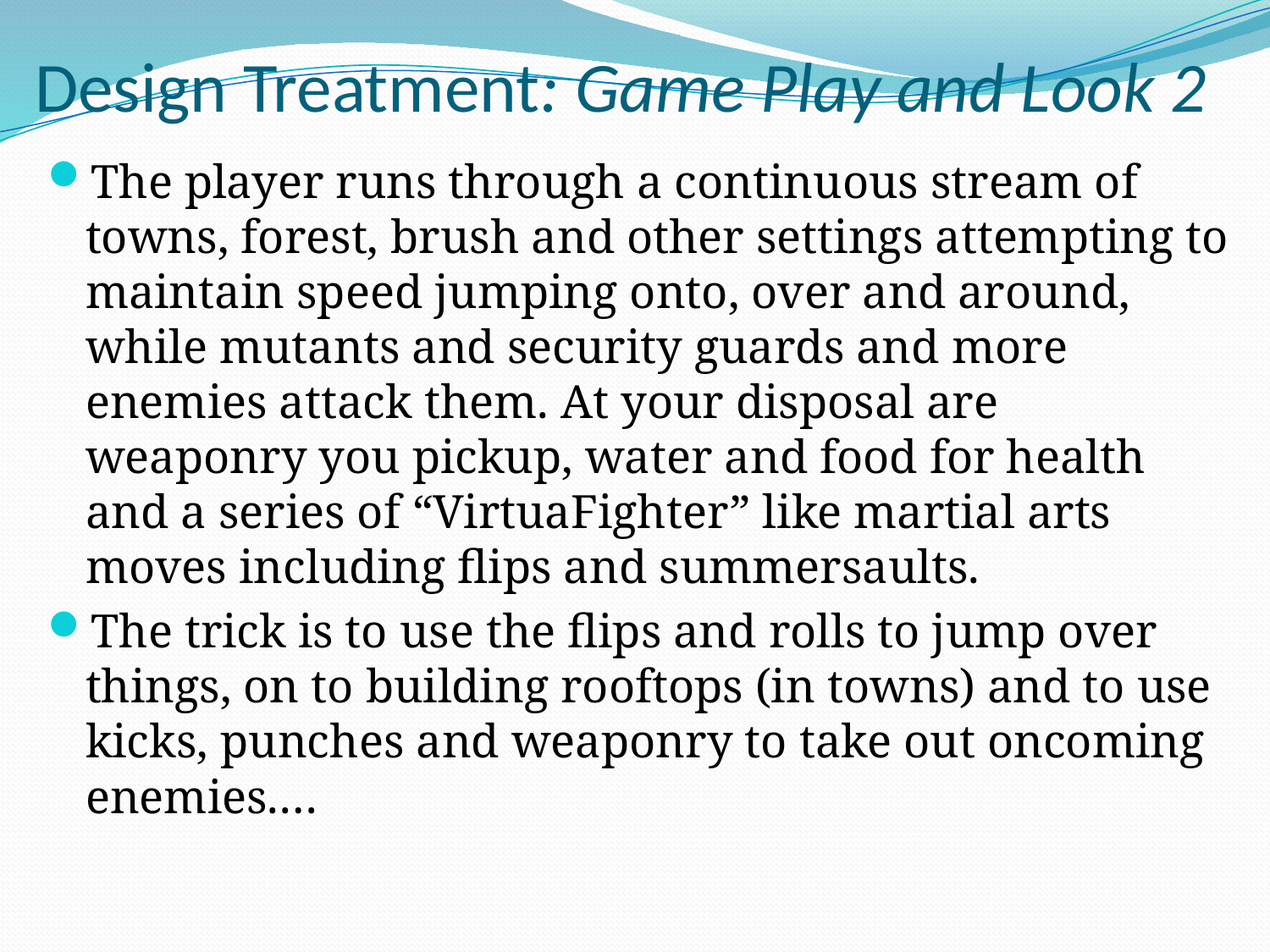

# Design Treatment: Game Play and Look 2
The player runs through a continuous stream of towns, forest, brush and other settings attempting to maintain speed jumping onto, over and around, while mutants and security guards and more enemies attack them. At your disposal are weaponry you pickup, water and food for health and a series of “VirtuaFighter” like martial arts moves including flips and summersaults.
The trick is to use the flips and rolls to jump over things, on to building rooftops (in towns) and to use kicks, punches and weaponry to take out oncoming enemies.…